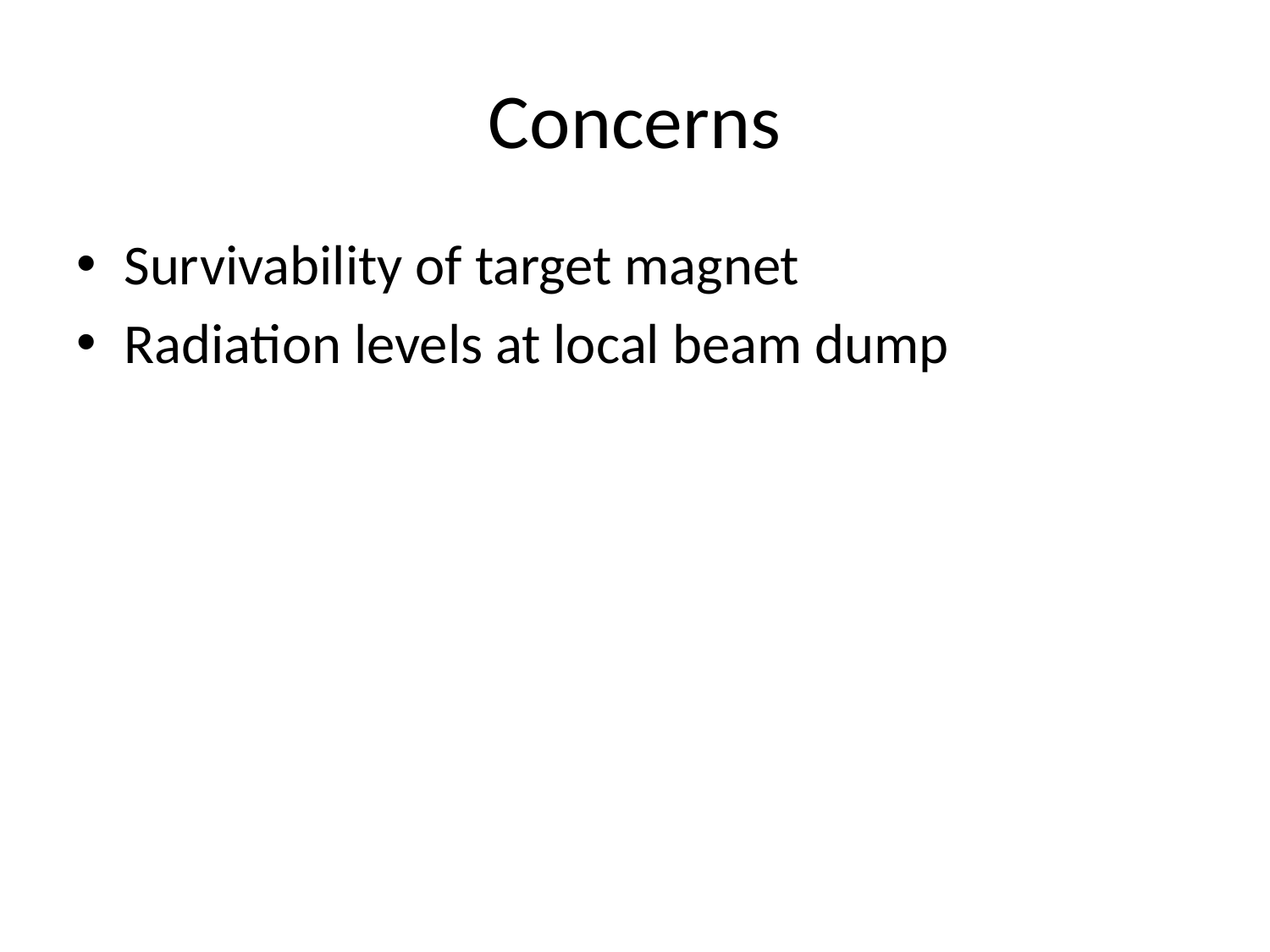

# Concerns
Survivability of target magnet
Radiation levels at local beam dump